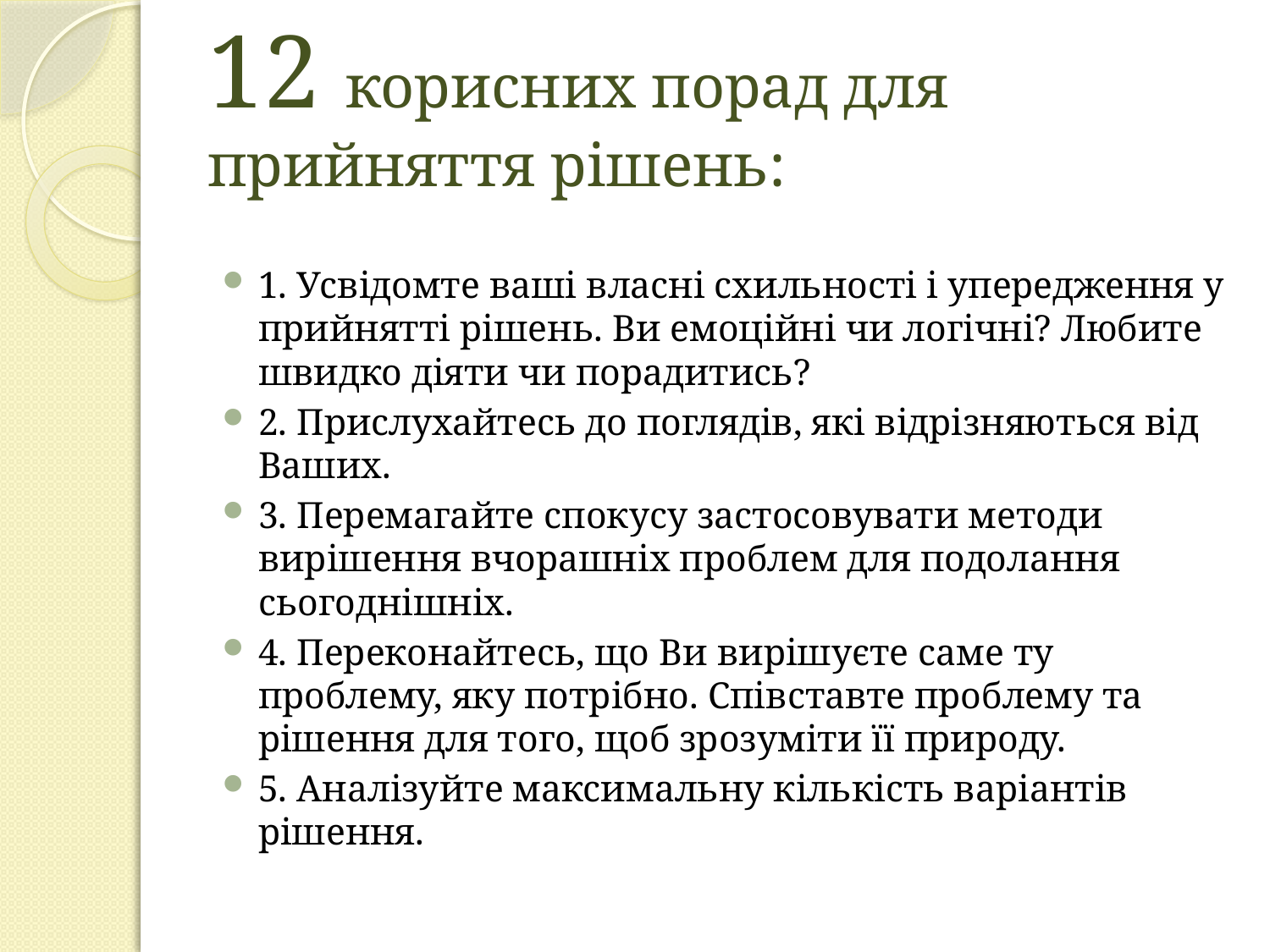

# 12 корисних порад для прийняття рішень:
1. Усвідомте ваші власні схильності і упередження у прийнятті рішень. Ви емоційні чи логічні? Любите швидко діяти чи порадитись?
2. Прислухайтесь до поглядів, які відрізняються від Ваших.
3. Перемагайте спокусу застосовувати методи вирішення вчорашніх проблем для подолання сьогоднішніх.
4. Переконайтесь, що Ви вирішуєте саме ту проблему, яку потрібно. Співставте проблему та рішення для того, щоб зрозуміти її природу.
5. Аналізуйте максимальну кількість варіантів рішення.